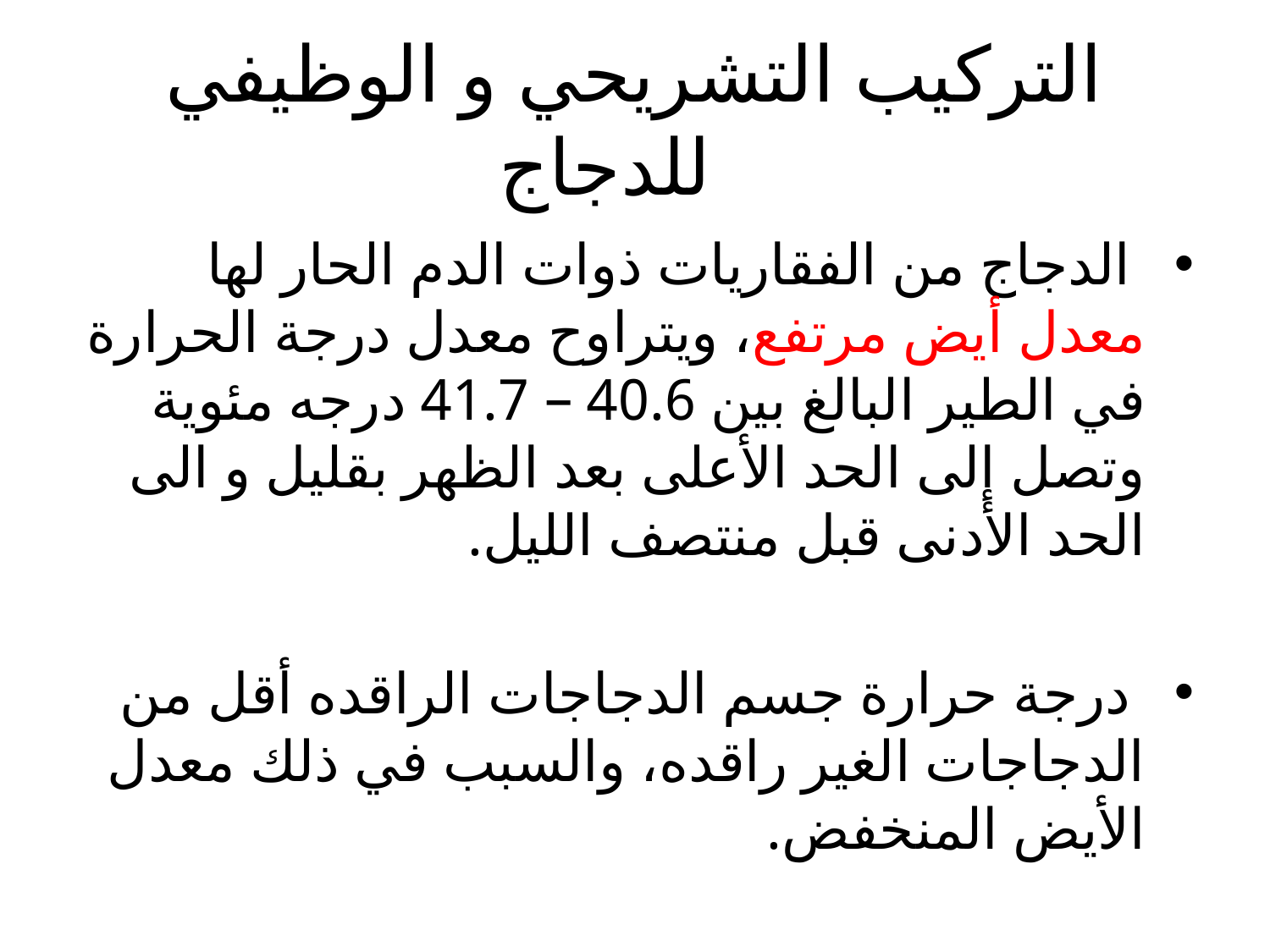

# التركيب التشريحي و الوظيفي للدجاج
 الدجاج من الفقاريات ذوات الدم الحار لها معدل أيض مرتفع، ويتراوح معدل درجة الحرارة في الطير البالغ بين 40.6 – 41.7 درجه مئوية وتصل إلى الحد الأعلى بعد الظهر بقليل و الى الحد الأدنى قبل منتصف الليل.

 درجة حرارة جسم الدجاجات الراقده أقل من الدجاجات الغير راقده، والسبب في ذلك معدل الأيض المنخفض.